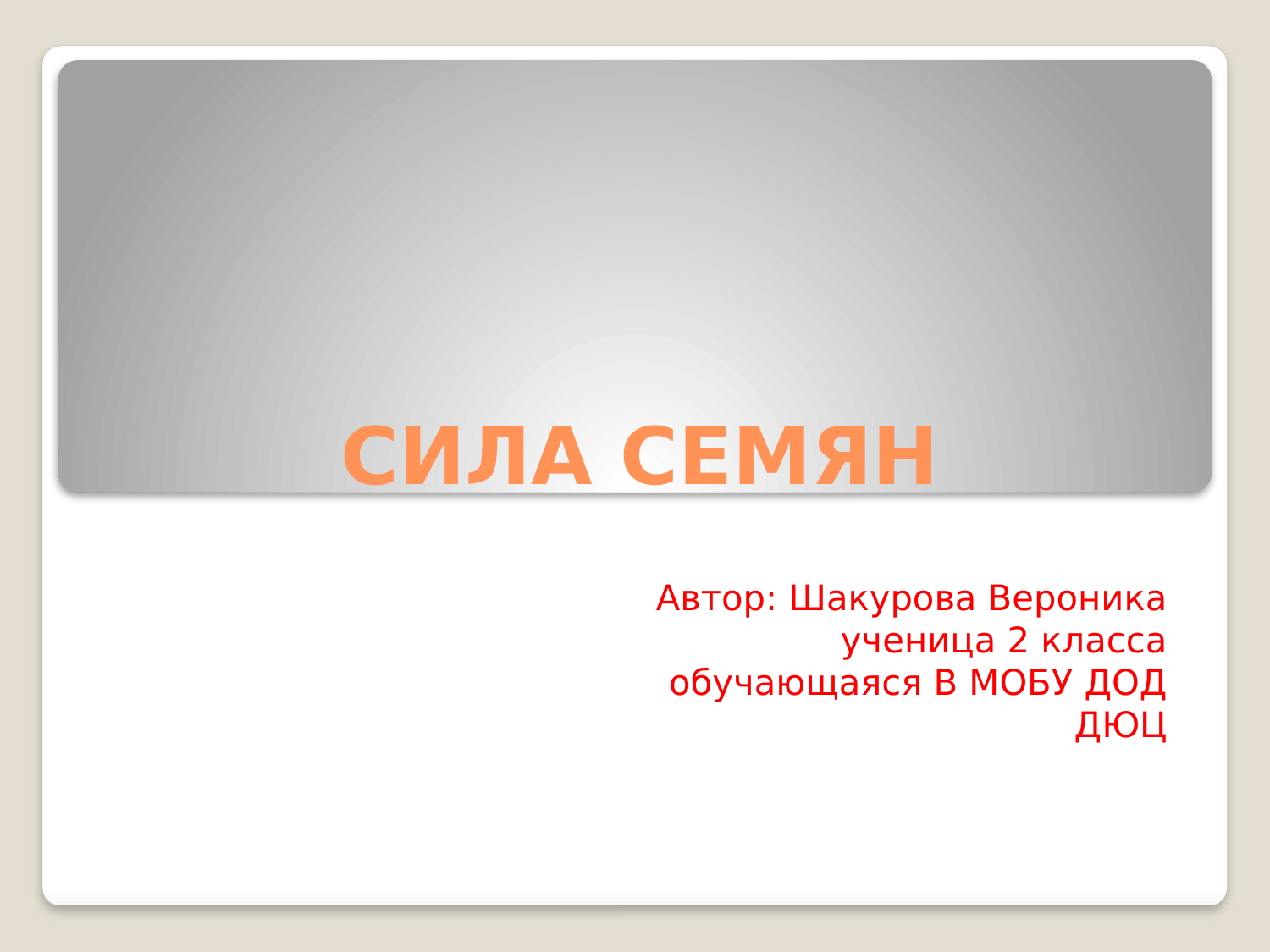

# СИЛА СЕМЯН
Автор: Шакурова Вероника ученица 2 класса обучающаяся В МОБУ ДОД ДЮЦ